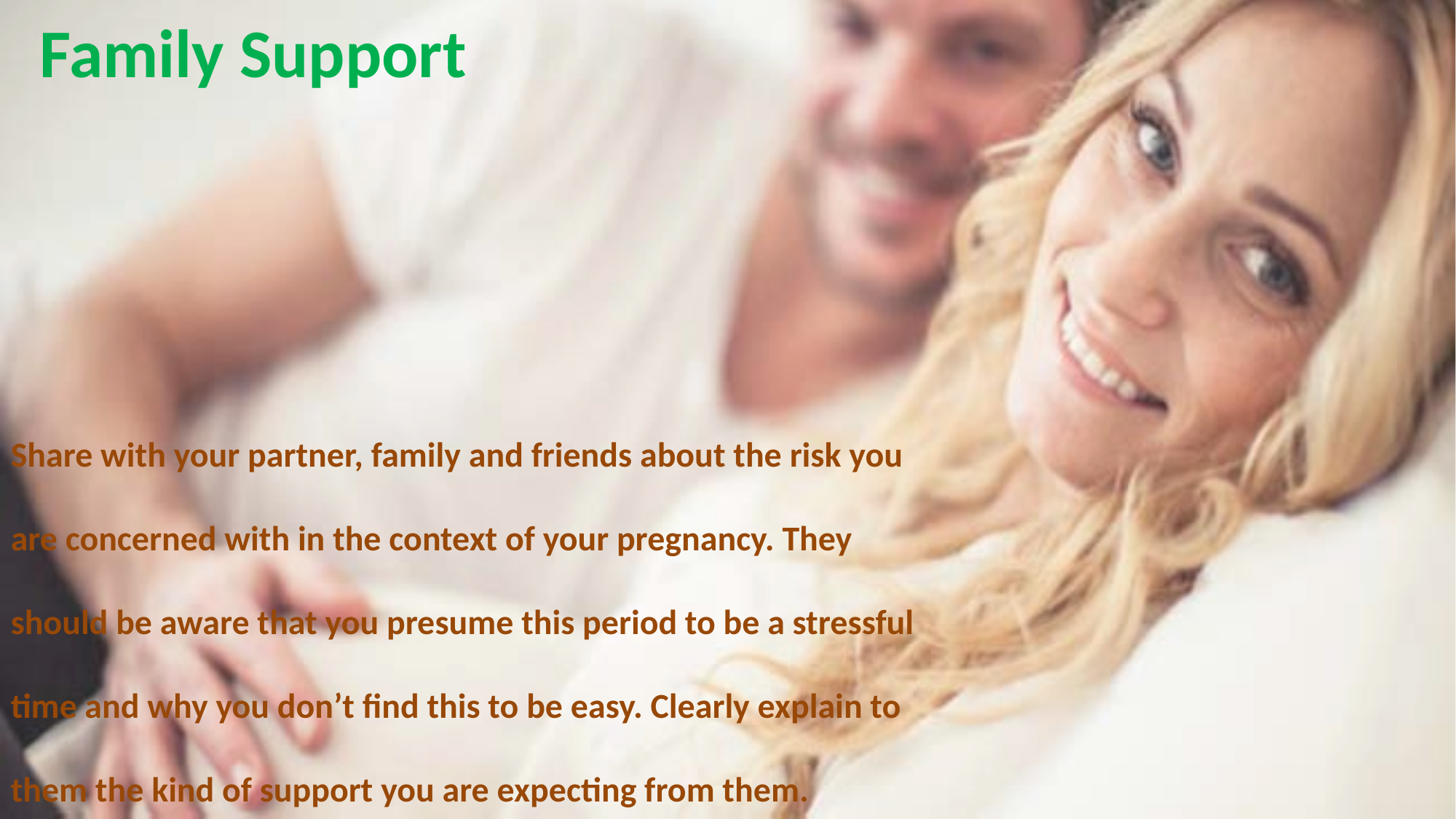

Family Support
Share with your partner, family and friends about the risk you are concerned with in the context of your pregnancy. They should be aware that you presume this period to be a stressful time and why you don’t find this to be easy. Clearly explain to them the kind of support you are expecting from them.